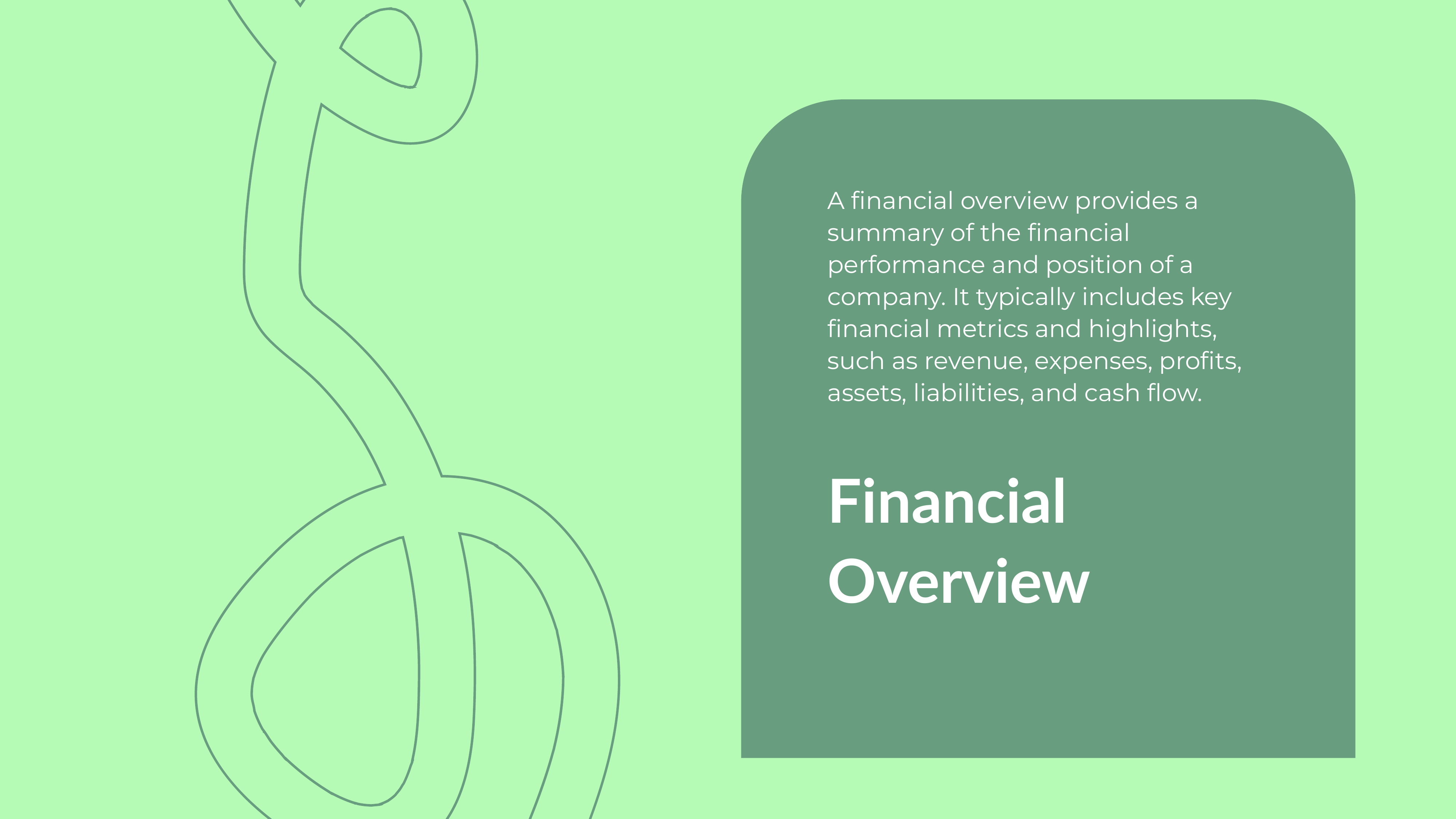

A financial overview provides a summary of the financial performance and position of a company. It typically includes key financial metrics and highlights, such as revenue, expenses, profits, assets, liabilities, and cash flow.
Financial
Overview